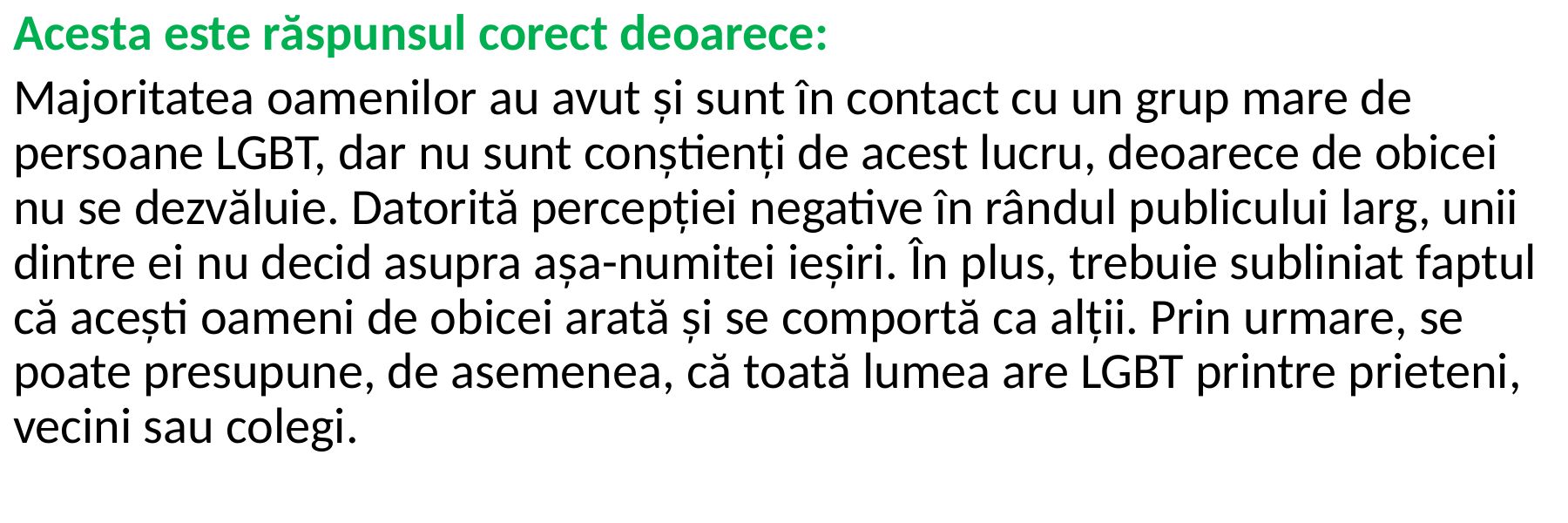

Acesta este răspunsul corect deoarece:
Majoritatea oamenilor au avut și sunt în contact cu un grup mare de persoane LGBT, dar nu sunt conștienți de acest lucru, deoarece de obicei nu se dezvăluie. Datorită percepției negative în rândul publicului larg, unii dintre ei nu decid asupra așa-numitei ieșiri. În plus, trebuie subliniat faptul că acești oameni de obicei arată și se comportă ca alții. Prin urmare, se poate presupune, de asemenea, că toată lumea are LGBT printre prieteni, vecini sau colegi.